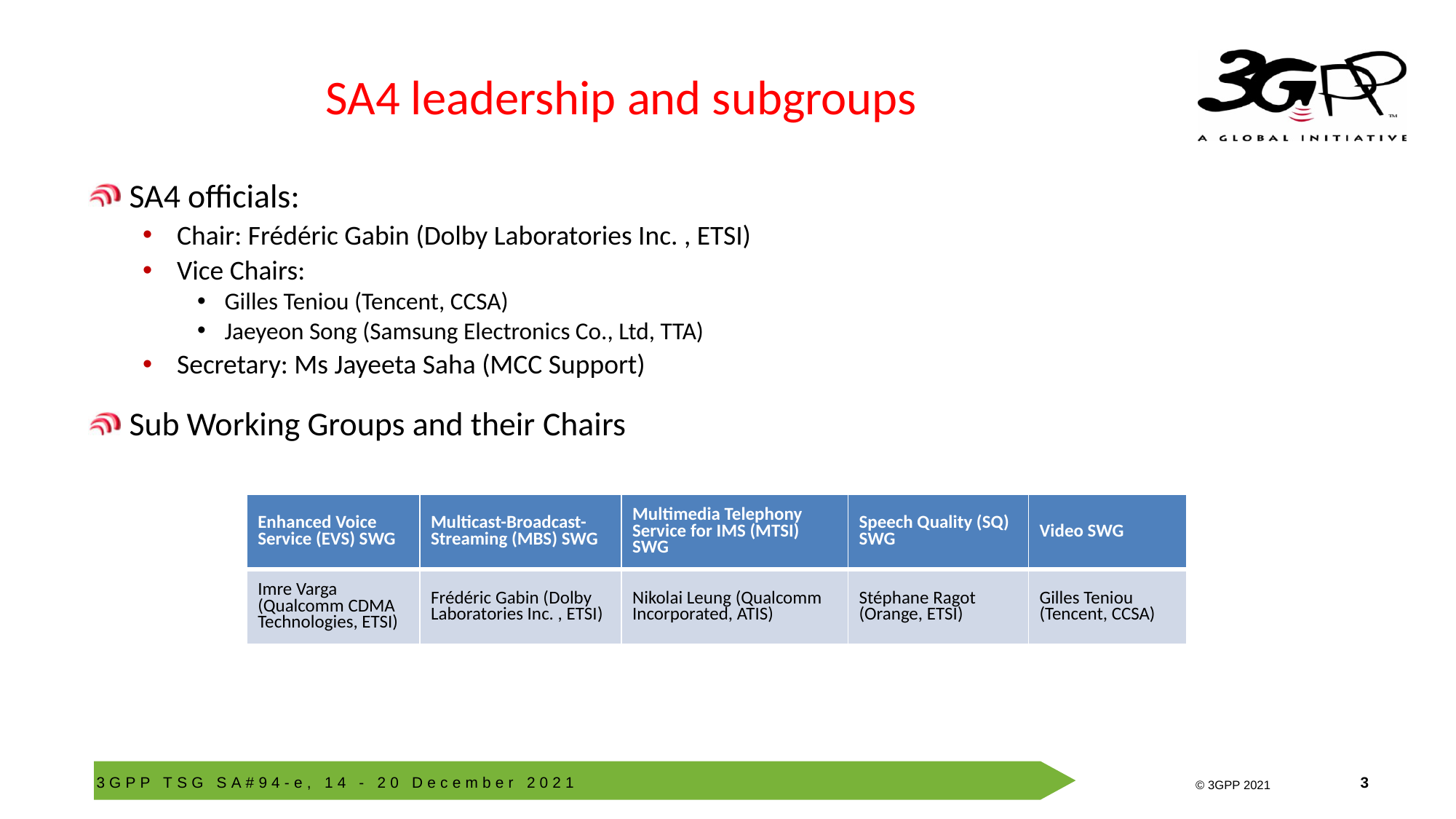

# SA4 leadership and subgroups
SA4 officials:
Chair: Frédéric Gabin (Dolby Laboratories Inc. , ETSI)
Vice Chairs:
Gilles Teniou (Tencent, CCSA)
Jaeyeon Song (Samsung Electronics Co., Ltd, TTA)
Secretary: Ms Jayeeta Saha (MCC Support)
Sub Working Groups and their Chairs

| Enhanced Voice Service (EVS) SWG | Multicast-Broadcast-Streaming (MBS) SWG | Multimedia Telephony Service for IMS (MTSI) SWG | Speech Quality (SQ) SWG | Video SWG |
| --- | --- | --- | --- | --- |
| Imre Varga (Qualcomm CDMA Technologies, ETSI) | Frédéric Gabin (Dolby Laboratories Inc. , ETSI) | Nikolai Leung (Qualcomm Incorporated, ATIS) | Stéphane Ragot (Orange, ETSI) | Gilles Teniou (Tencent, CCSA) |